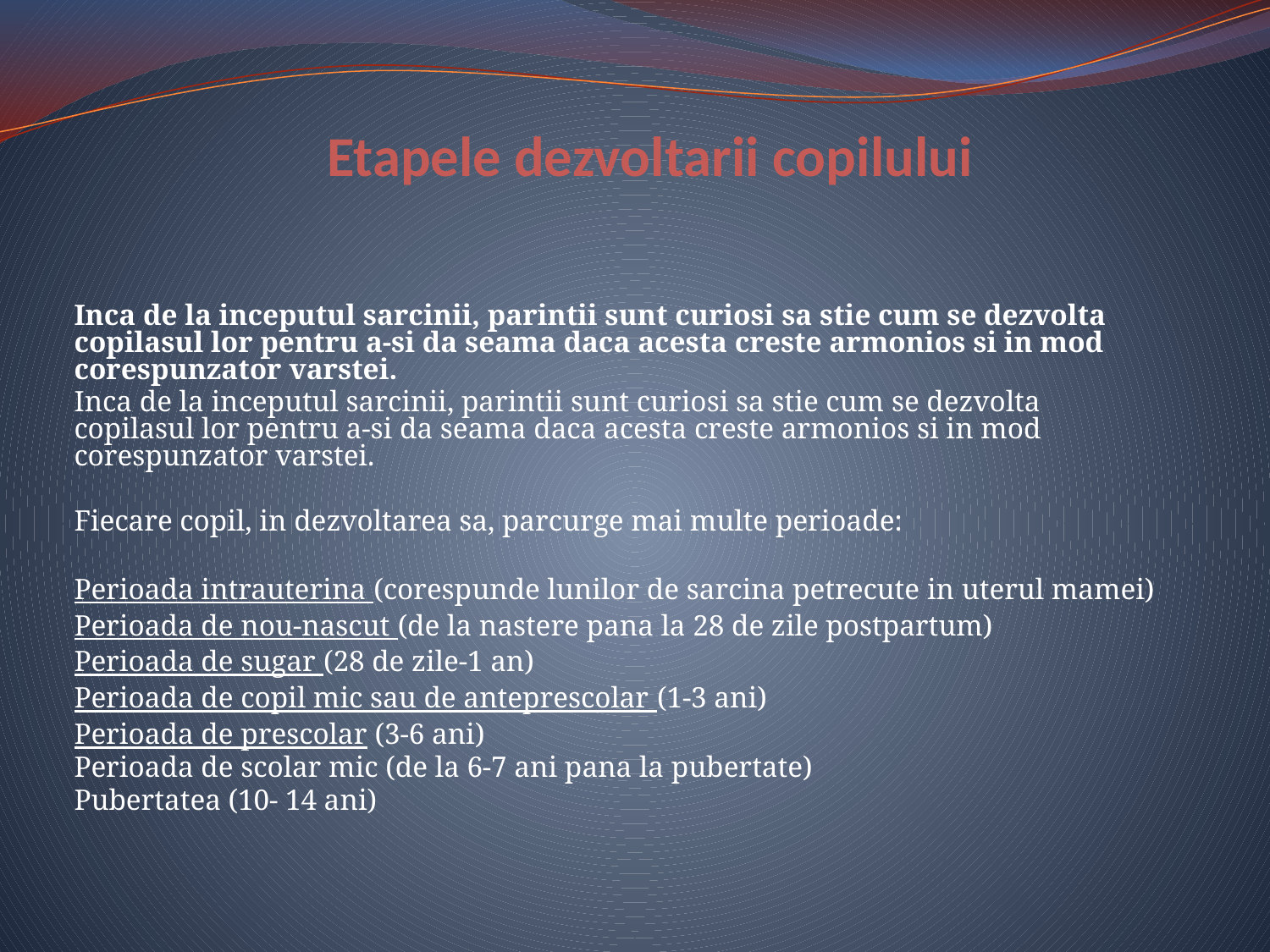

# Etapele dezvoltarii copilului
Inca de la inceputul sarcinii, parintii sunt curiosi sa stie cum se dezvolta copilasul lor pentru a-si da seama daca acesta creste armonios si in mod corespunzator varstei.
Inca de la inceputul sarcinii, parintii sunt curiosi sa stie cum se dezvolta copilasul lor pentru a-si da seama daca acesta creste armonios si in mod corespunzator varstei.

Fiecare copil, in dezvoltarea sa, parcurge mai multe perioade:

Perioada intrauterina (corespunde lunilor de sarcina petrecute in uterul mamei)
Perioada de nou-nascut (de la nastere pana la 28 de zile postpartum)
Perioada de sugar (28 de zile-1 an)
Perioada de copil mic sau de anteprescolar (1-3 ani)
Perioada de prescolar (3-6 ani)
Perioada de scolar mic (de la 6-7 ani pana la pubertate)
Pubertatea (10- 14 ani)